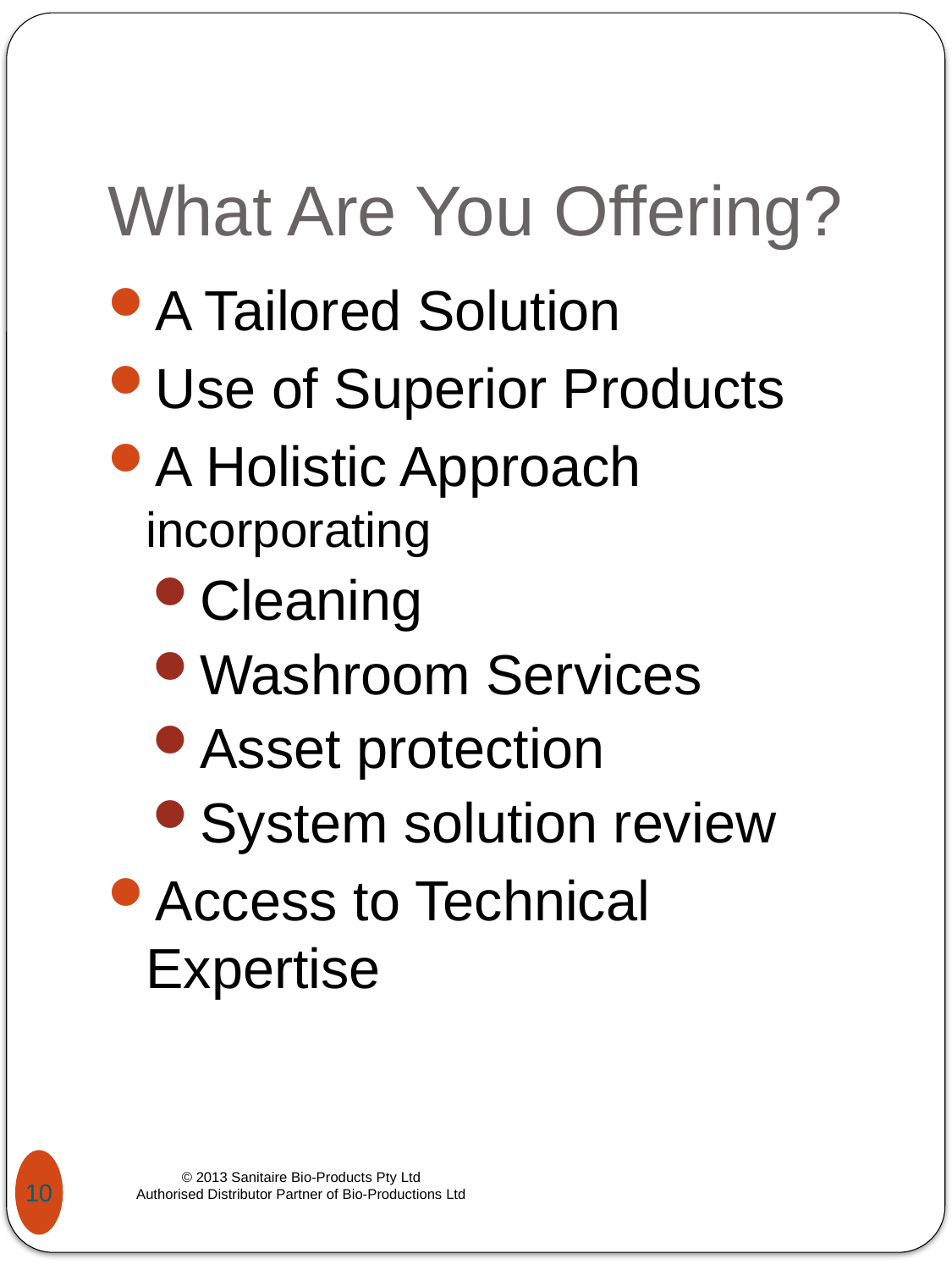

# What Are You Offering?
A Tailored Solution
Use of Superior Products
A Holistic Approach incorporating
Cleaning
Washroom Services
Asset protection
System solution review
Access to Technical Expertise

© 2013 Sanitaire Bio-Products Pty Ltd
Authorised Distributor Partner of Bio-Productions Ltd
10